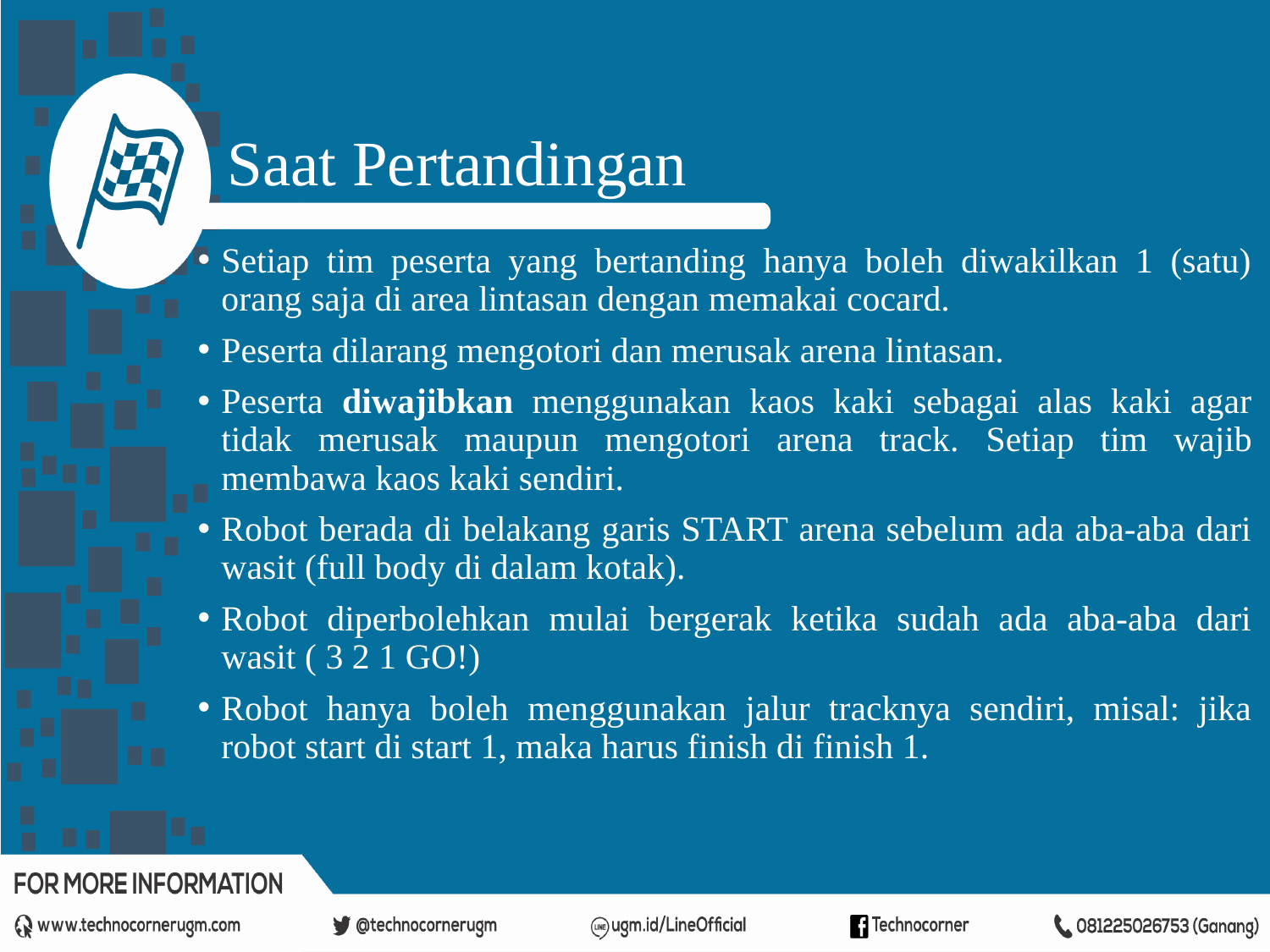

Saat Pertandingan
Setiap tim peserta yang bertanding hanya boleh diwakilkan 1 (satu) orang saja di area lintasan dengan memakai cocard.
Peserta dilarang mengotori dan merusak arena lintasan.
Peserta diwajibkan menggunakan kaos kaki sebagai alas kaki agar tidak merusak maupun mengotori arena track. Setiap tim wajib membawa kaos kaki sendiri.
Robot berada di belakang garis START arena sebelum ada aba-aba dari wasit (full body di dalam kotak).
Robot diperbolehkan mulai bergerak ketika sudah ada aba-aba dari wasit ( 3 2 1 GO!)
Robot hanya boleh menggunakan jalur tracknya sendiri, misal: jika robot start di start 1, maka harus finish di finish 1.